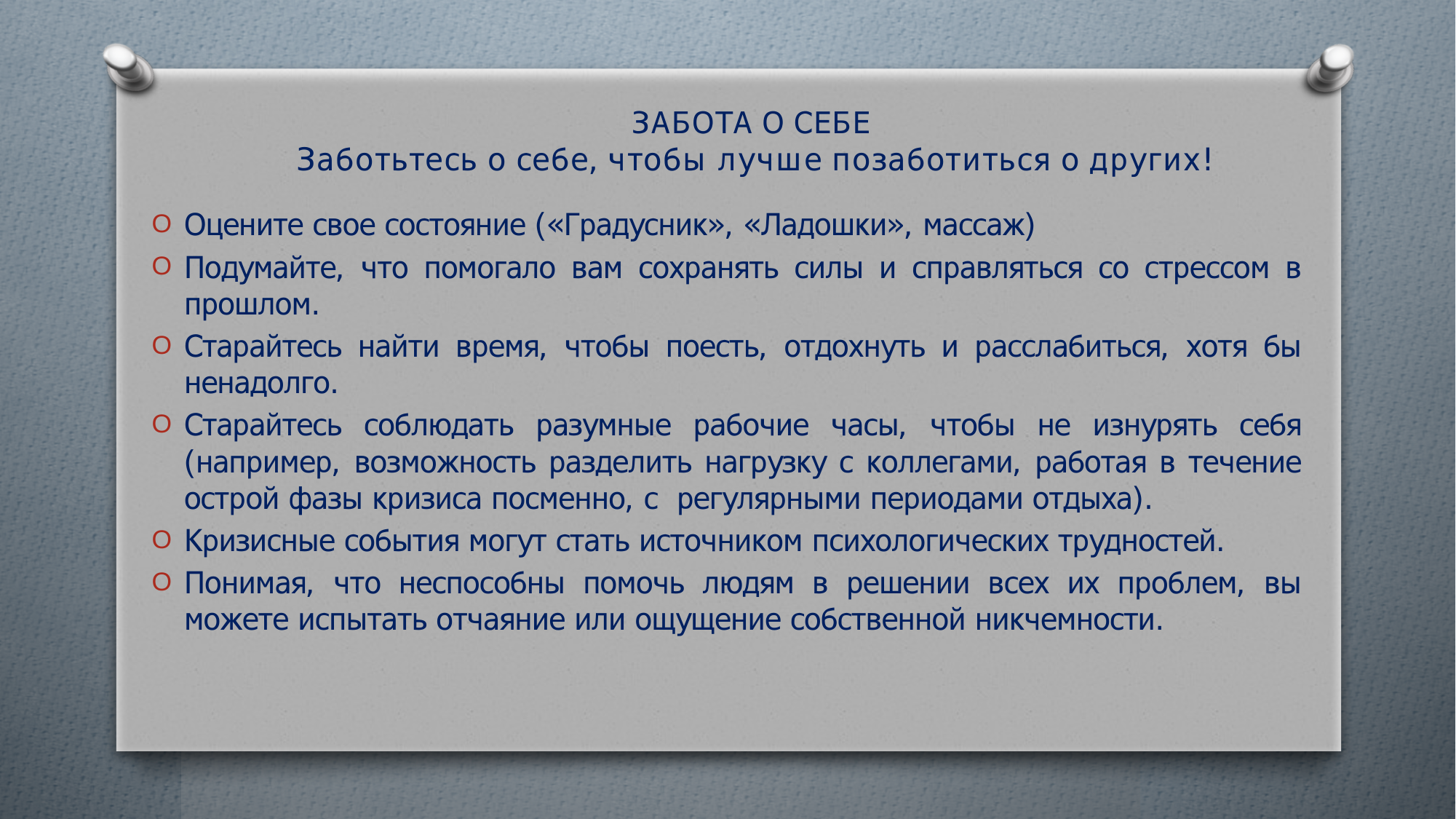

# ЗАБОТА О СЕБЕ Заботьтесь о себе, чтобы лучше позаботиться о других!
Оцените свое состояние («Градусник», «Ладошки», массаж)
Подумайте, что помогало вам сохранять силы и справляться со стрессом в прошлом.
Старайтесь найти время, чтобы поесть, отдохнуть и расслабиться, хотя бы ненадолго.
Старайтесь соблюдать разумные рабочие часы, чтобы не изнурять себя (например, возможность разделить нагрузку с коллегами, работая в течение острой фазы кризиса посменно, с  регулярными периодами отдыха).
Кризисные события могут стать источником психологических трудностей.
Понимая, что неспособны помочь людям в решении всех их проблем, вы можете испытать отчаяние или ощущение собственной никчемности.